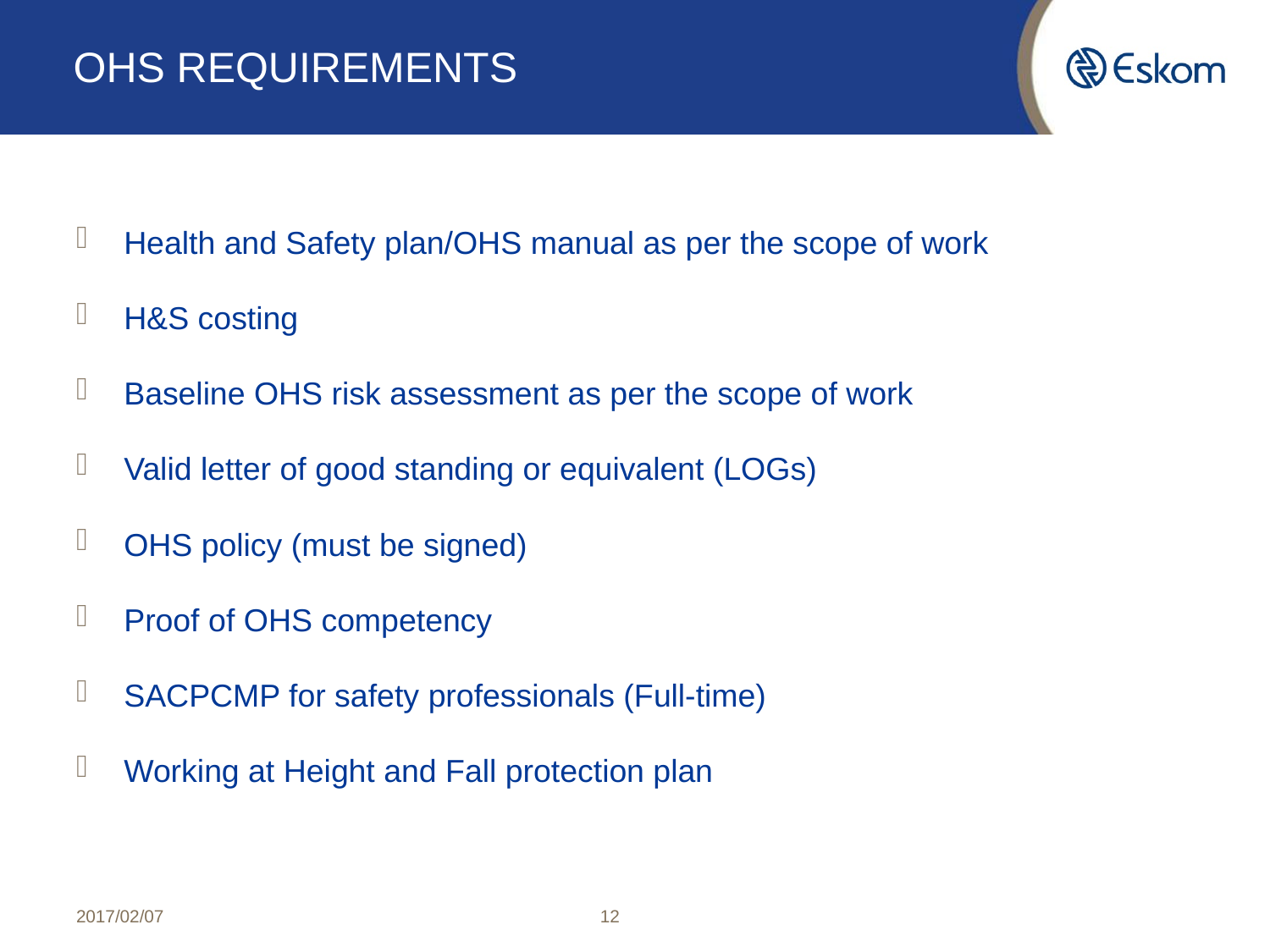

# OHS REQUIREMENTS

Health and Safety plan/OHS manual as per the scope of work
H&S costing
Baseline OHS risk assessment as per the scope of work
Valid letter of good standing or equivalent (LOGs)
OHS policy (must be signed)
Proof of OHS competency
SACPCMP for safety professionals (Full-time)
Working at Height and Fall protection plan

2017/02/07
12